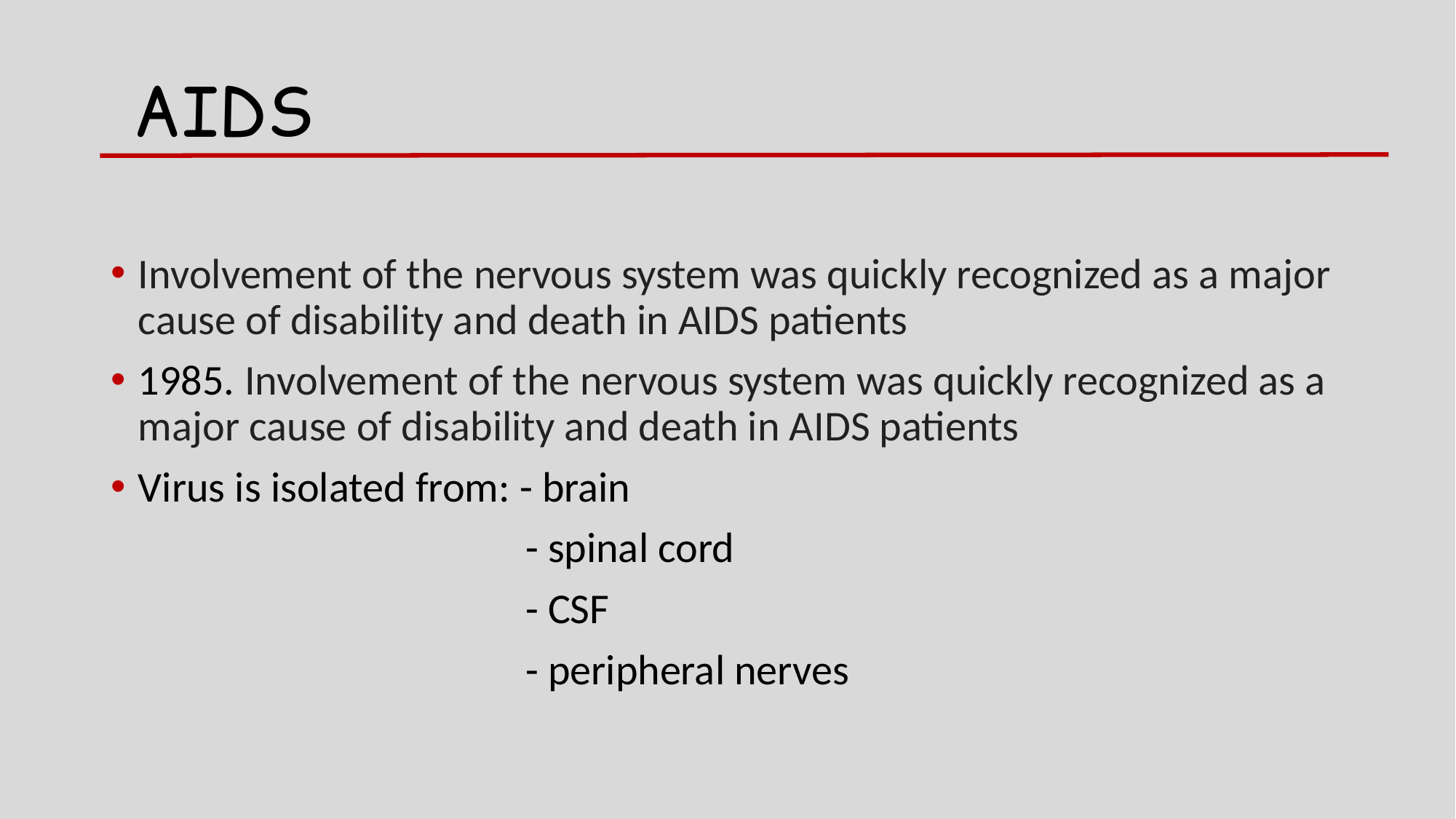

AIDS
Involvement of the nervous system was quickly recognized as a major cause of disability and death in AIDS patients
1985. Involvement of the nervous system was quickly recognized as a major cause of disability and death in AIDS patients
Virus is isolated from: - brain
                                           - spinal cord
                                           - CSF
                                           - peripheral nerves